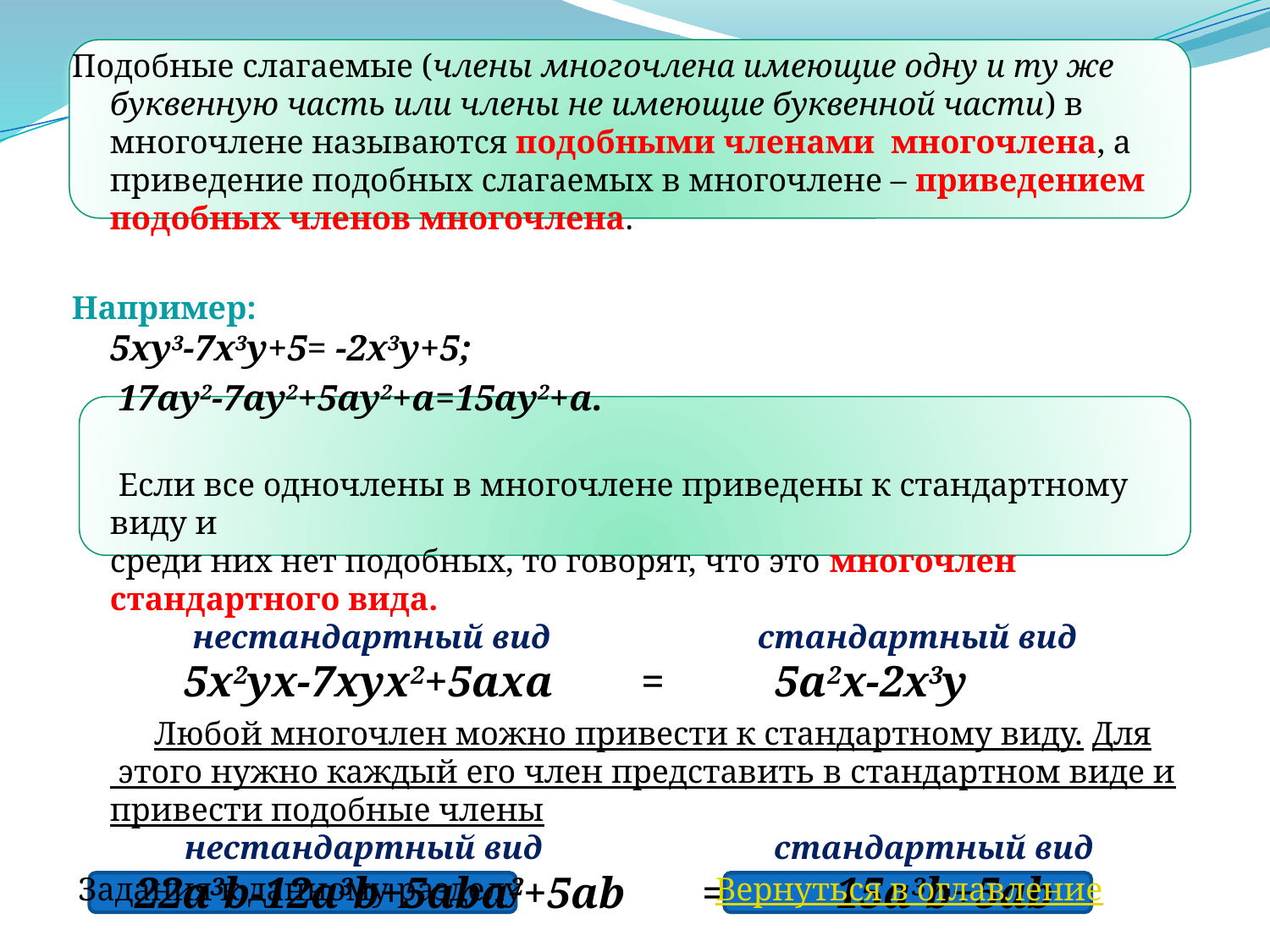

Подобные слагаемые (члены многочлена имеющие одну и ту же буквенную часть или члены не имеющие буквенной части) в многочлене называются подобными членами  многочлена, а приведение подобных слагаемых в многочлене – приведением подобных членов многочлена.

Например:  
5xy3-7x3y+5= -2x3y+5;
     17ay2-7ay2+5ay2+a=15ay2+a.
       
 Если все одночлены в многочлене приведены к стандартному виду и  
среди них нет подобных, то говорят, что это многочлен стандартного вида.  
          нестандартный вид                         стандартный вид  
         5x2yx-7xyx2+5axa        =          5a2x-2x3y
          Любой многочлен можно привести к стандартному виду. Для  этого нужно каждый его член представить в стандартном виде и привести подобные члены
         нестандартный вид                            стандартный вид  
   22a3b-12a3b+5aba2+5ab       =          15a3b+5ab

Задания к данному разделу
Вернуться в оглавление